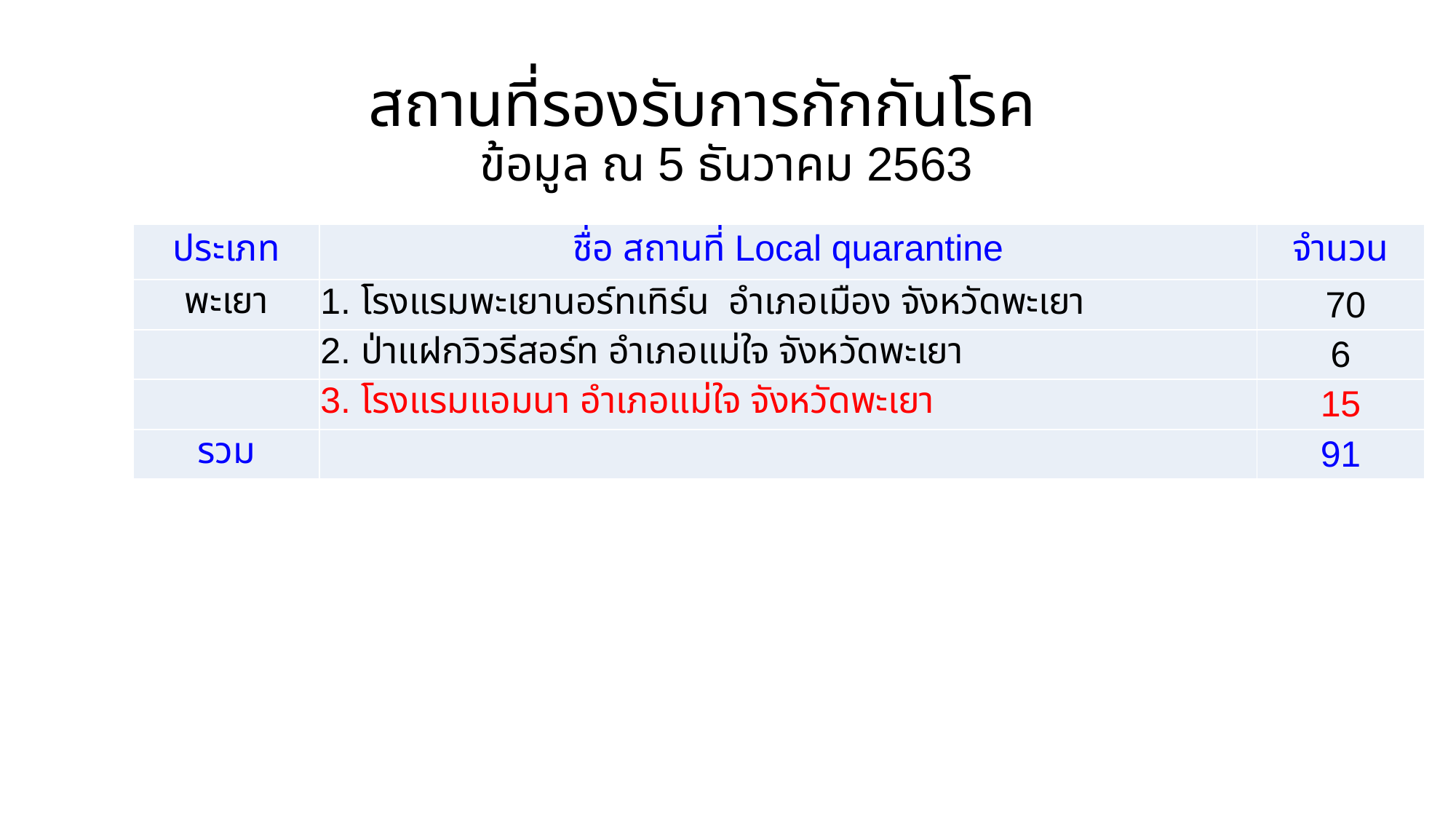

# สถานที่รองรับการกักกันโรค ข้อมูล ณ 5 ธันวาคม 2563
| ประเภท | ชื่อ สถานที่ Local quarantine | จำนวน |
| --- | --- | --- |
| พะเยา | 1. โรงแรมพะเยานอร์ทเทิร์น  อำเภอเมือง จังหวัดพะเยา | 70 |
|  | 2. ป่าแฝกวิวรีสอร์ท​ อำเภอแม่ใจ จังหวัดพะเยา​ | 6 |
|  | 3. โรงแรมแอมนา อำเภอแม่ใจ จังหวัดพะเยา | 15 |
| รวม |  | 91 |